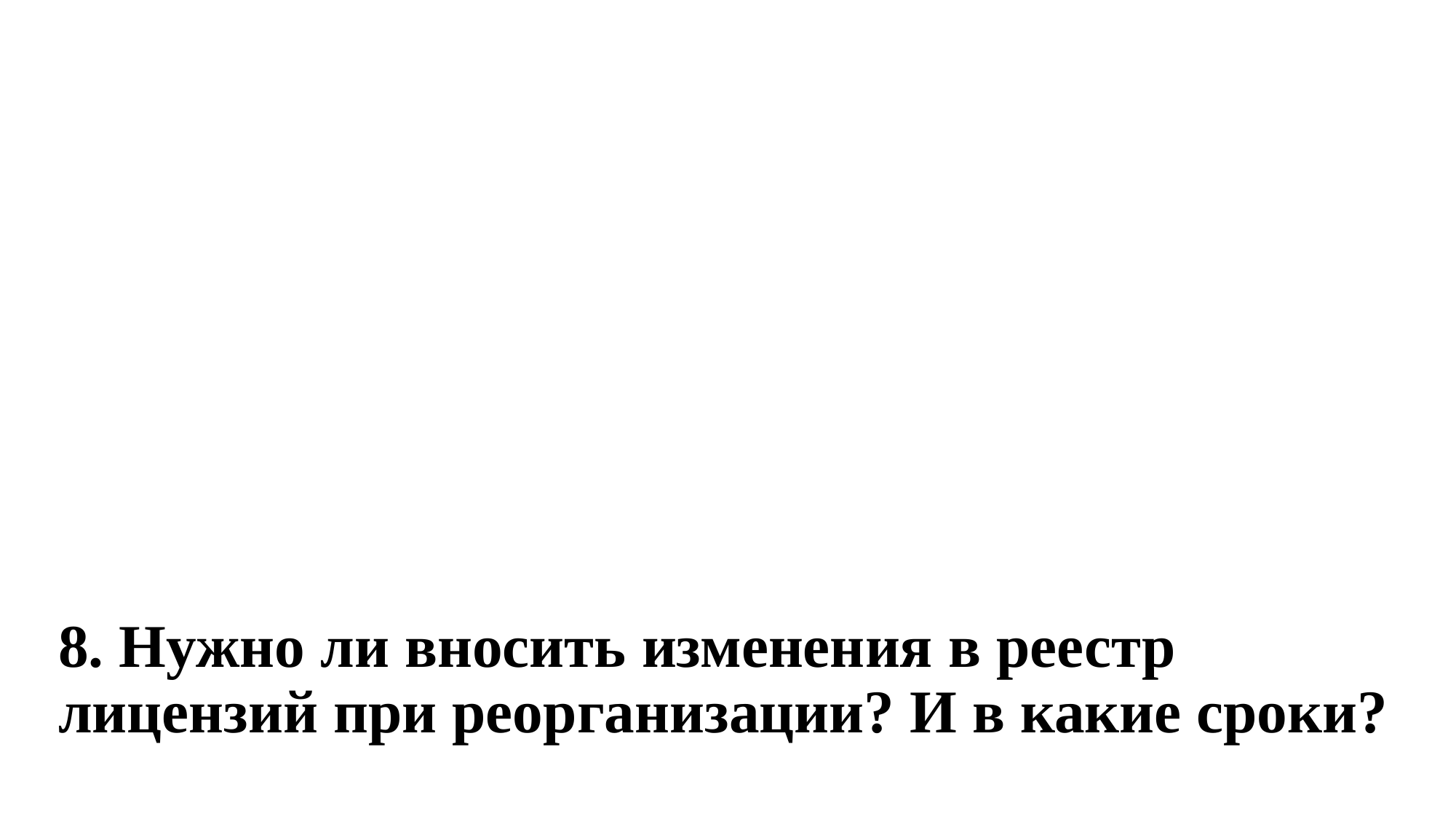

# 8. Нужно ли вносить изменения в реестр лицензий при реорганизации? И в какие сроки?